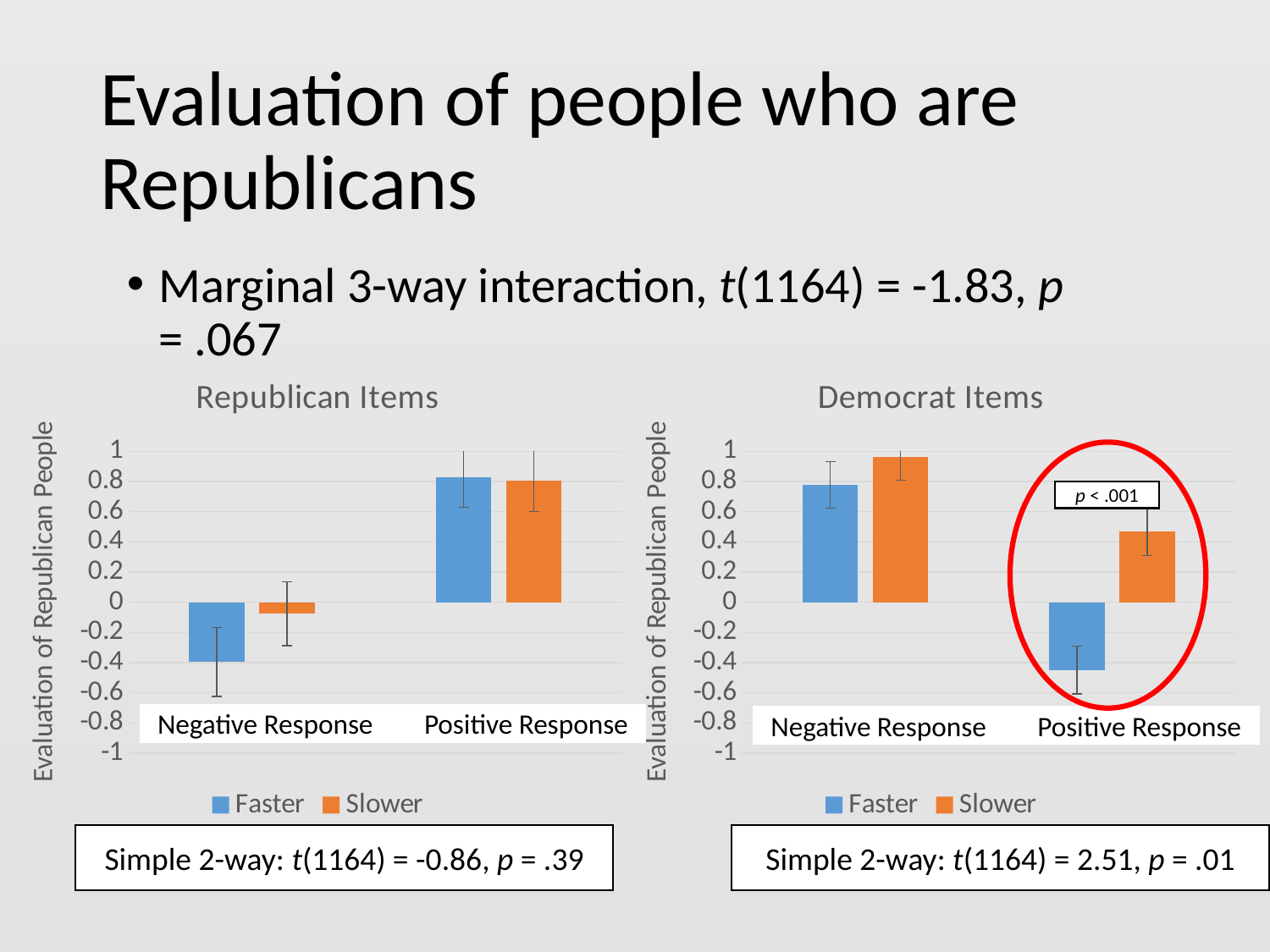

# Evaluation of people who are Republicans
Marginal 3-way interaction, t(1164) = -1.83, p = .067

### Chart: Democrat Items

| Category | Faster | Slower |
|---|---|---|
| Negative Response | 0.776748 | 0.9624320000000002 |
| Positive Response | -0.44976000000000005 | 0.46746 |

### Chart: Republican Items

| Category | Faster | Slower |
|---|---|---|
| Negative Response | -0.39698599999999995 | -0.07681399999999995 |
| Positive Response | 0.825678 | 0.8060900000000001 |
p < .001
Negative Response  	  Positive Response
Negative Response  	  Positive Response
Simple 2-way: t(1164) = 2.51, p = .01
Simple 2-way: t(1164) = -0.86, p = .39